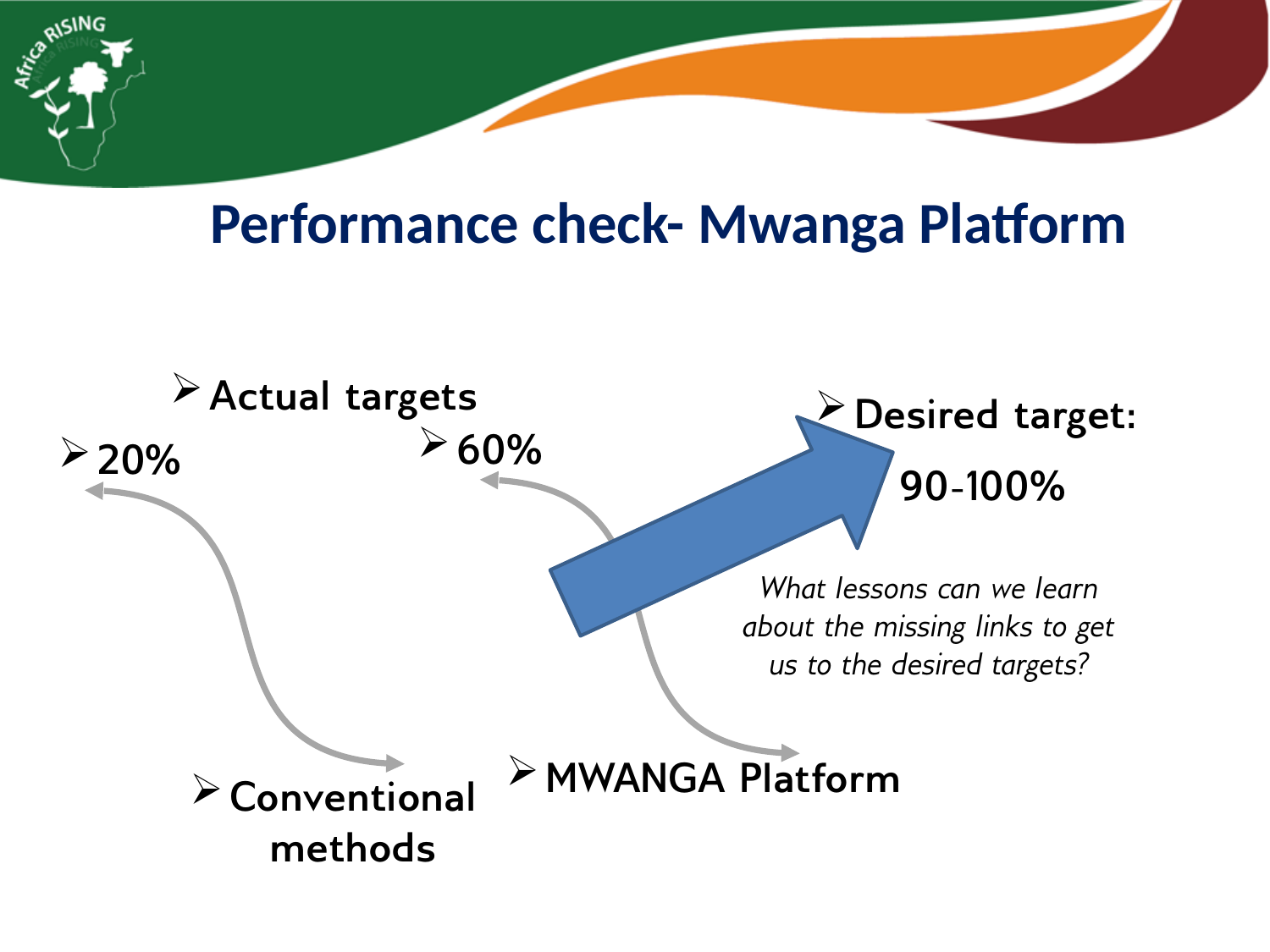

Performance check- Mwanga Platform

Actual targets
Desired target:
90-100%
60%
20%
What lessons can we learn about the missing links to get us to the desired targets?

MWANGA Platform
Conventional methods